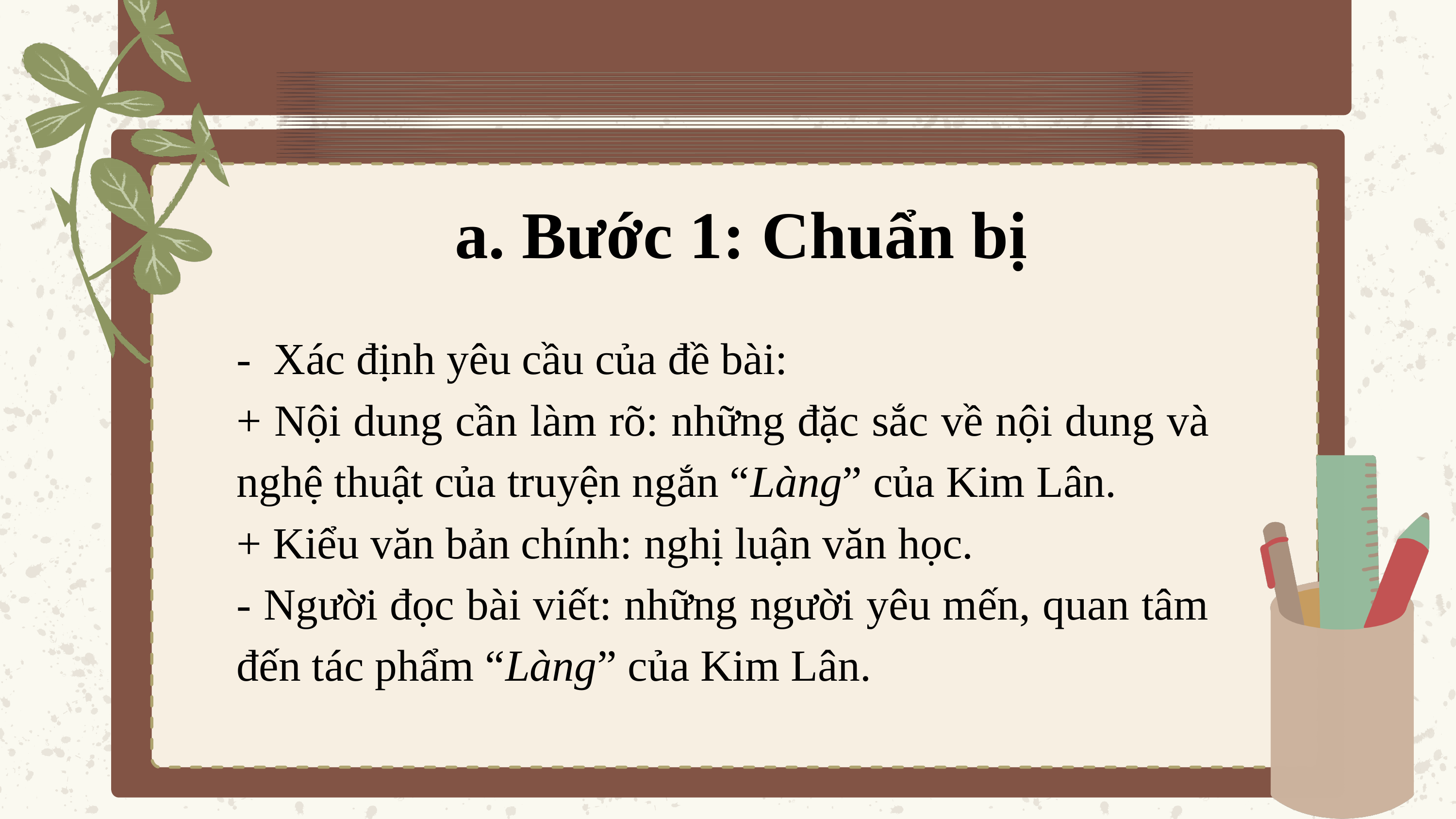

a. Bước 1: Chuẩn bị
-  Xác định yêu cầu của đề bài:
+ Nội dung cần làm rõ: những đặc sắc về nội dung và nghệ thuật của truyện ngắn “Làng” của Kim Lân.
+ Kiểu văn bản chính: nghị luận văn học.
- Người đọc bài viết: những người yêu mến, quan tâm đến tác phẩm “Làng” của Kim Lân.